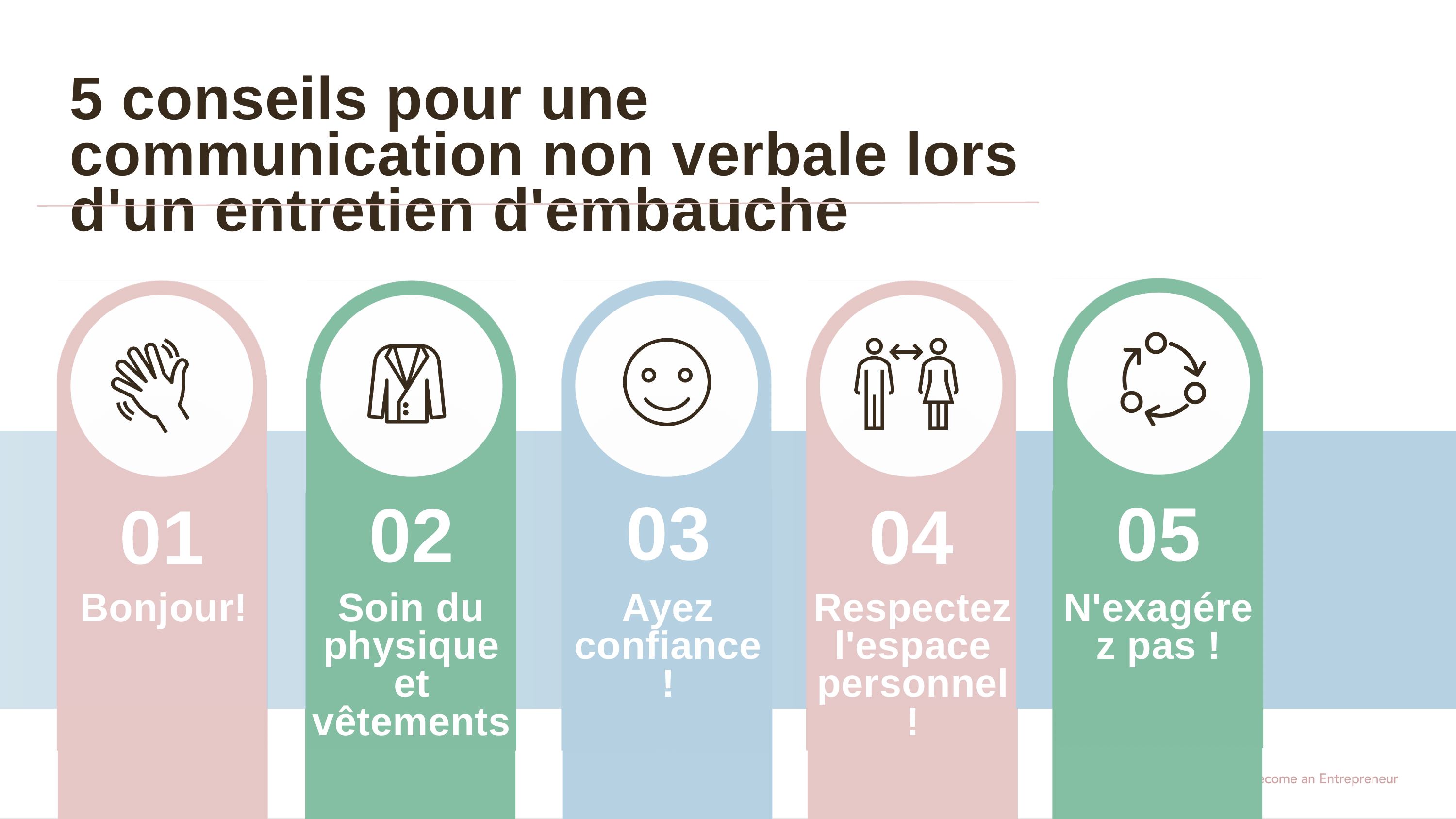

5 conseils pour une communication non verbale lors d'un entretien d'embauche

03
05
02
04
01
Bonjour!

Soin du physique et vêtements

Ayez confiance !

Respectez l'espace personnel !

N'exagérez pas !